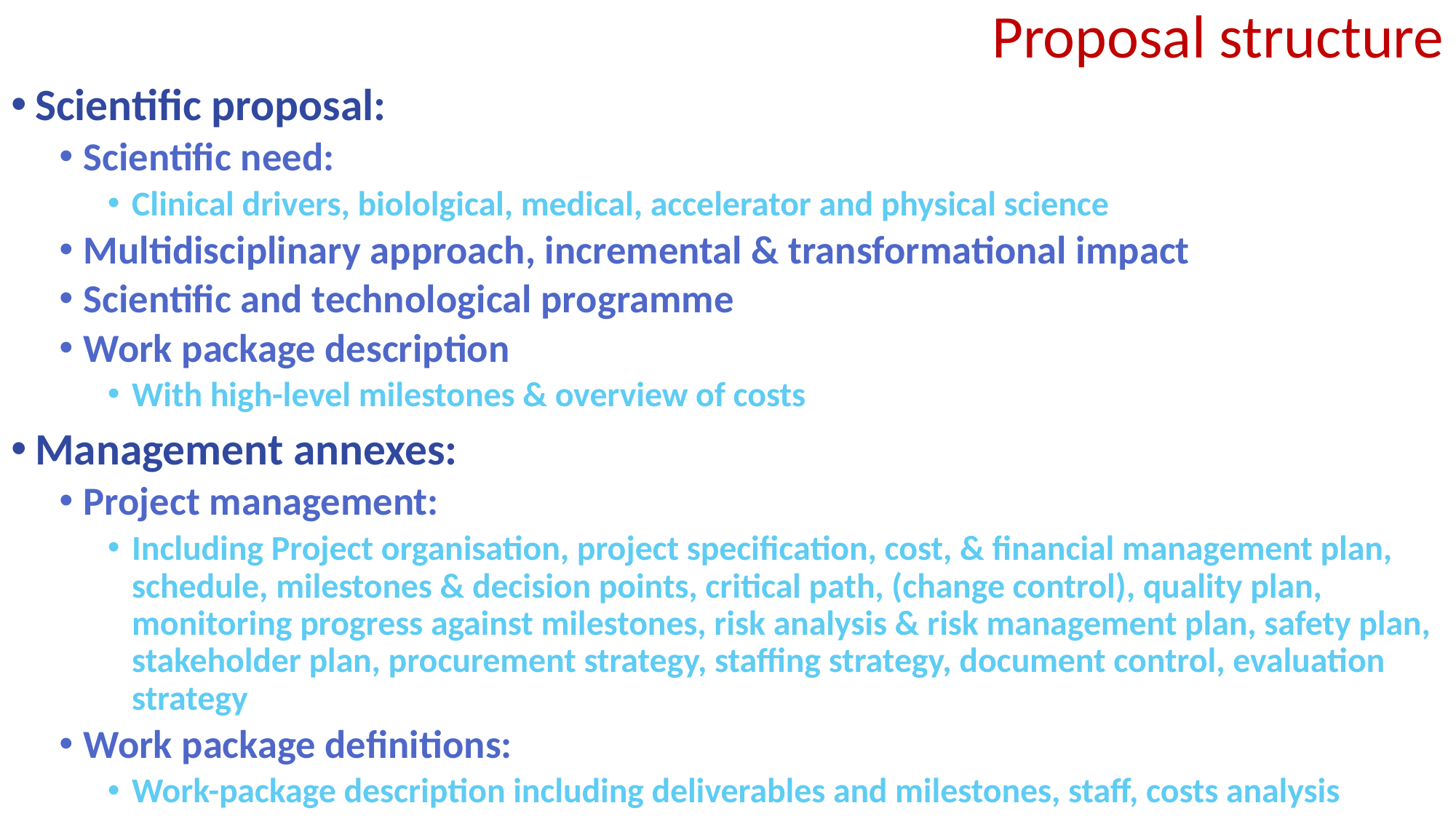

# Proposal structure
Scientific proposal:
Scientific need:
Clinical drivers, biololgical, medical, accelerator and physical science
Multidisciplinary approach, incremental & transformational impact
Scientific and technological programme
Work package description
With high-level milestones & overview of costs
Management annexes:
Project management:
Including Project organisation, project specification, cost, & financial management plan, schedule, milestones & decision points, critical path, (change control), quality plan, monitoring progress against milestones, risk analysis & risk management plan, safety plan, stakeholder plan, procurement strategy, staffing strategy, document control, evaluation strategy
Work package definitions:
Work-package description including deliverables and milestones, staff, costs analysis